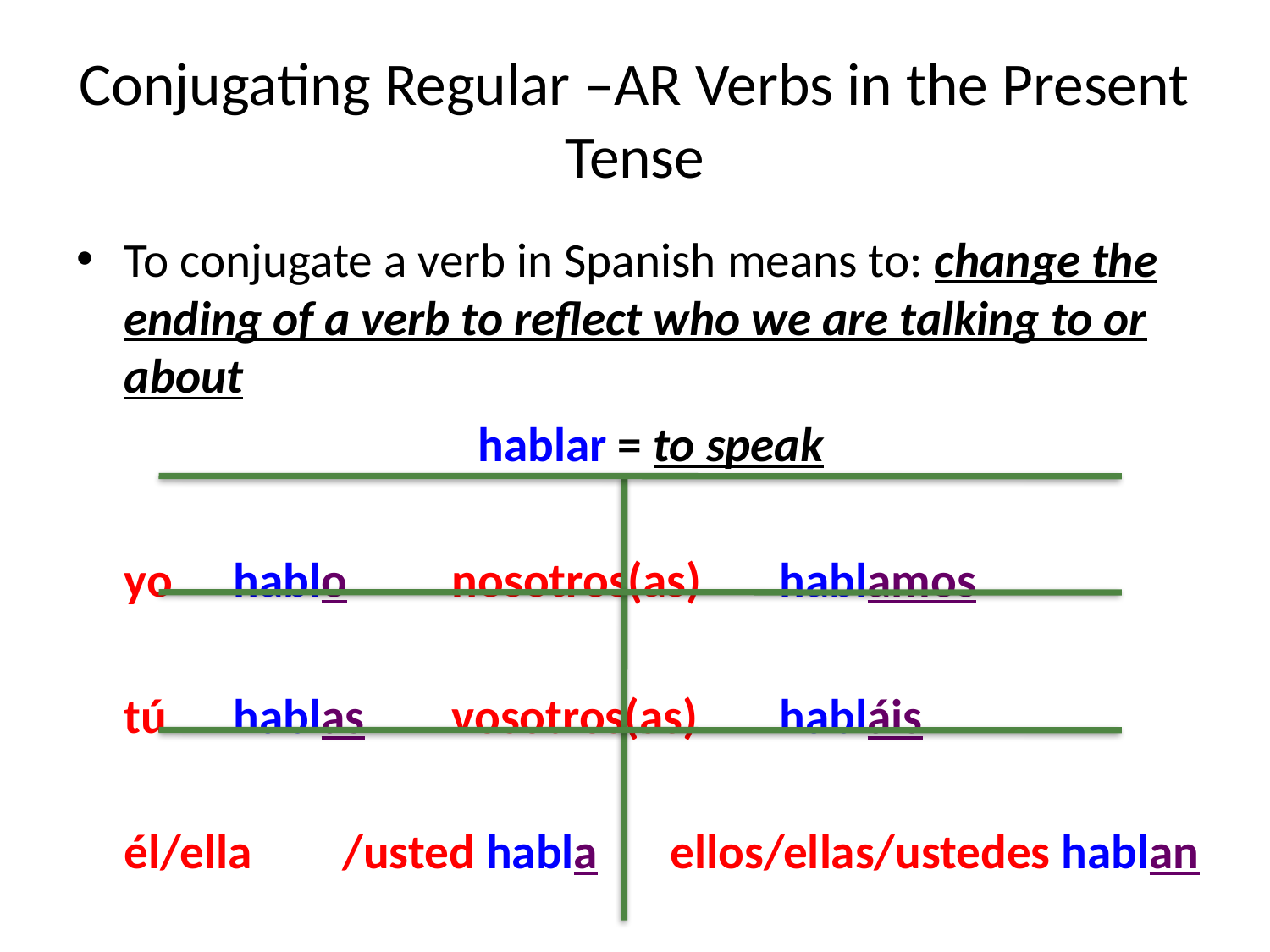

# Conjugating Regular –AR Verbs in the Present Tense
To conjugate a verb in Spanish means to: change the ending of a verb to reflect who we are talking to or about
hablar = to speak

				yo 		hablo			nosotros(as) 	hablamos

				tú			hablas	vosotros(as) 	habláis

			él/ella	/usted habla		ellos/ellas/ustedes hablan